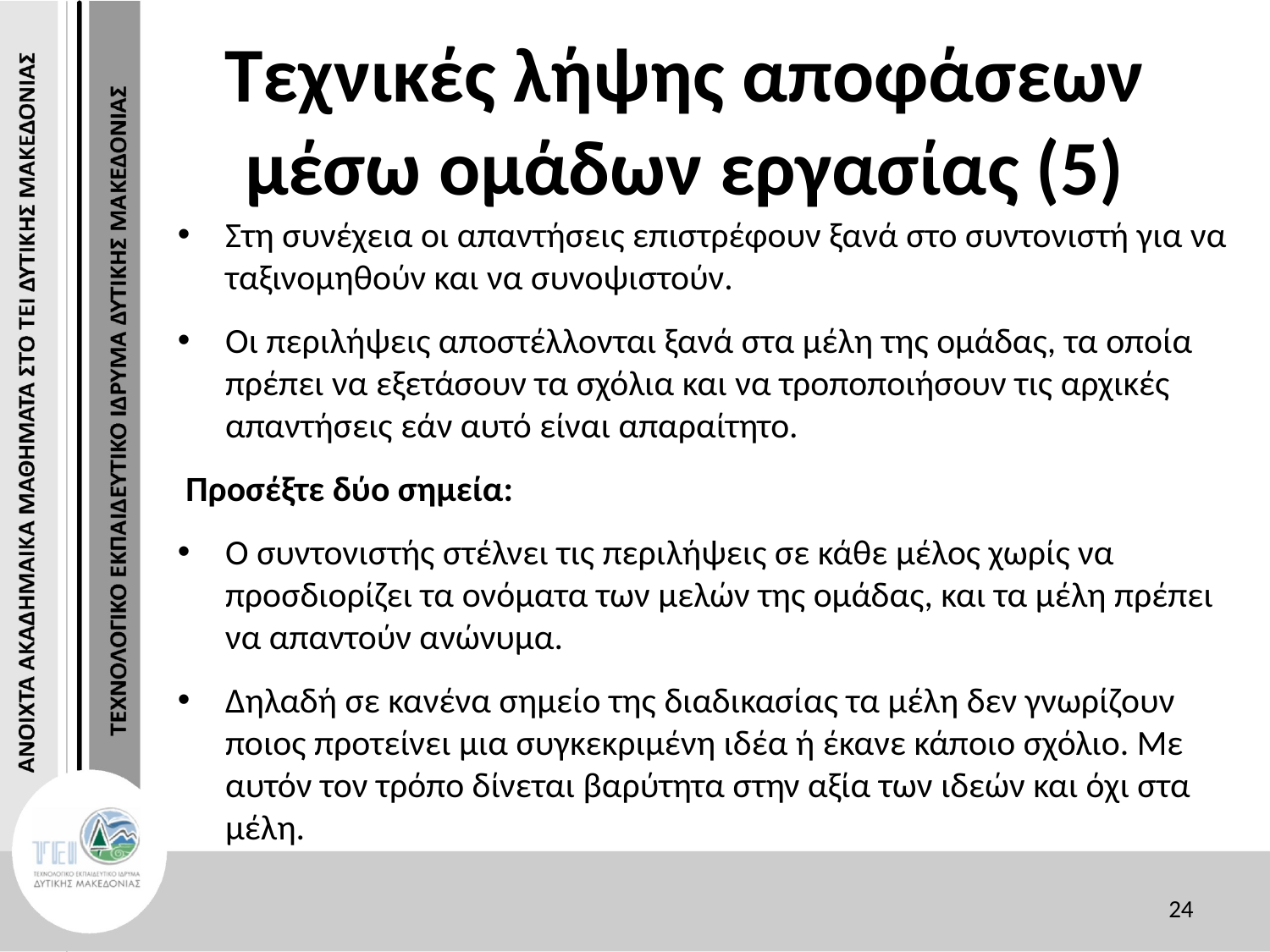

# Τεχνικές λήψης αποφάσεων μέσω ομάδων εργασίας (5)
Στη συνέχεια οι απαντήσεις επιστρέφουν ξανά στο συντονιστή για να ταξινομηθούν και να συνοψιστούν.
Οι περιλήψεις αποστέλλονται ξανά στα μέλη της ομάδας, τα οποία πρέπει να εξετάσουν τα σχόλια και να τροποποιήσουν τις αρχικές απαντήσεις εάν αυτό είναι απαραίτητο.
 Προσέξτε δύο σημεία:
Ο συντονιστής στέλνει τις περιλήψεις σε κάθε μέλος χωρίς να προσδιορίζει τα ονόματα των μελών της ομάδας, και τα μέλη πρέπει να απαντούν ανώνυμα.
Δηλαδή σε κανένα σημείο της διαδικασίας τα μέλη δεν γνωρίζουν ποιος προτείνει μια συγκεκριμένη ιδέα ή έκανε κάποιο σχόλιο. Με αυτόν τον τρόπο δίνεται βαρύτητα στην αξία των ιδεών και όχι στα μέλη.

24